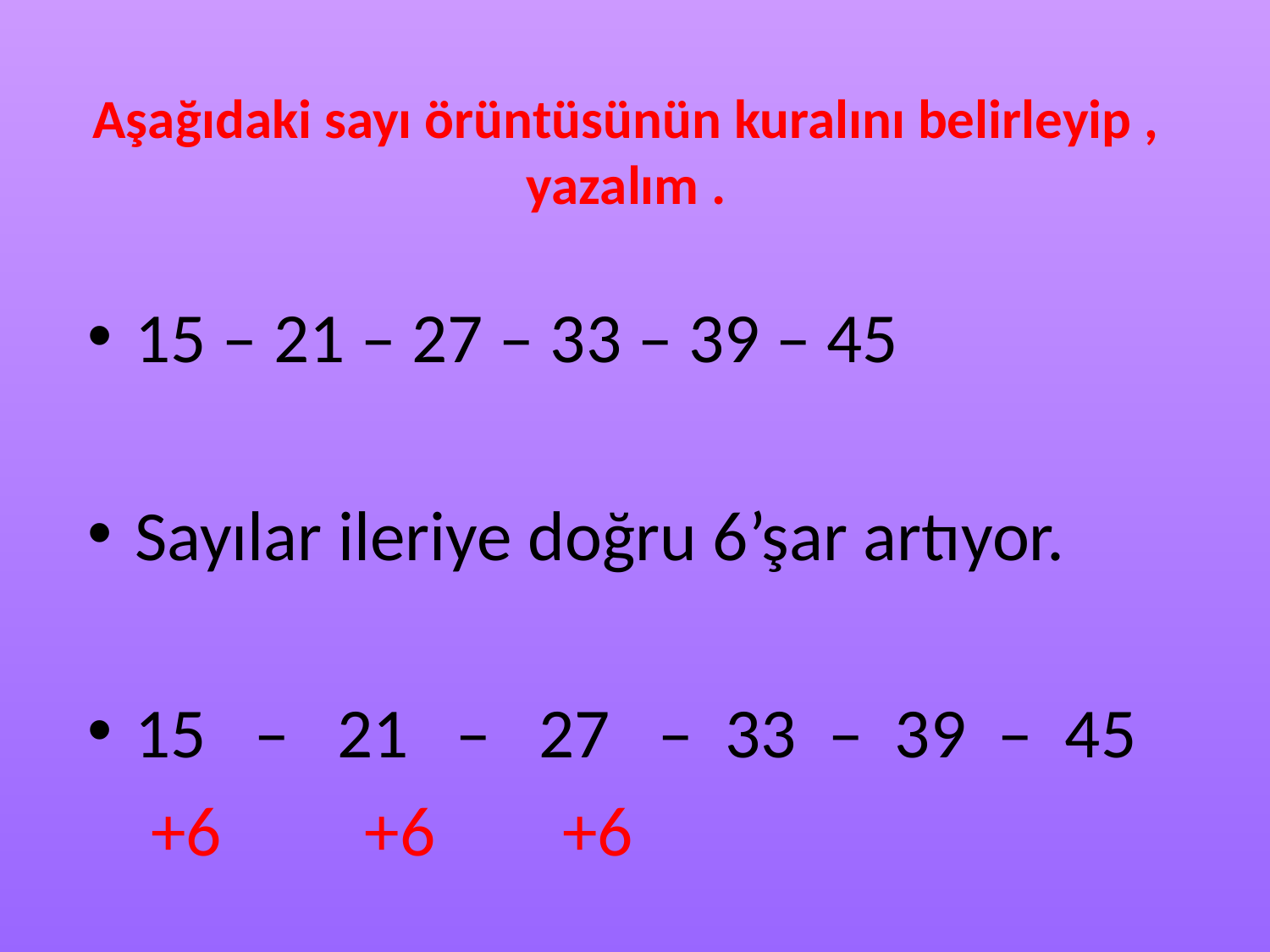

# Aşağıdaki sayı örüntüsünün kuralını belirleyip , yazalım .
15 – 21 – 27 – 33 – 39 – 45

Sayılar ileriye doğru 6’şar artıyor.

15   –   21   –   27   –  33  –  39  –  45
    +6         +6        +6